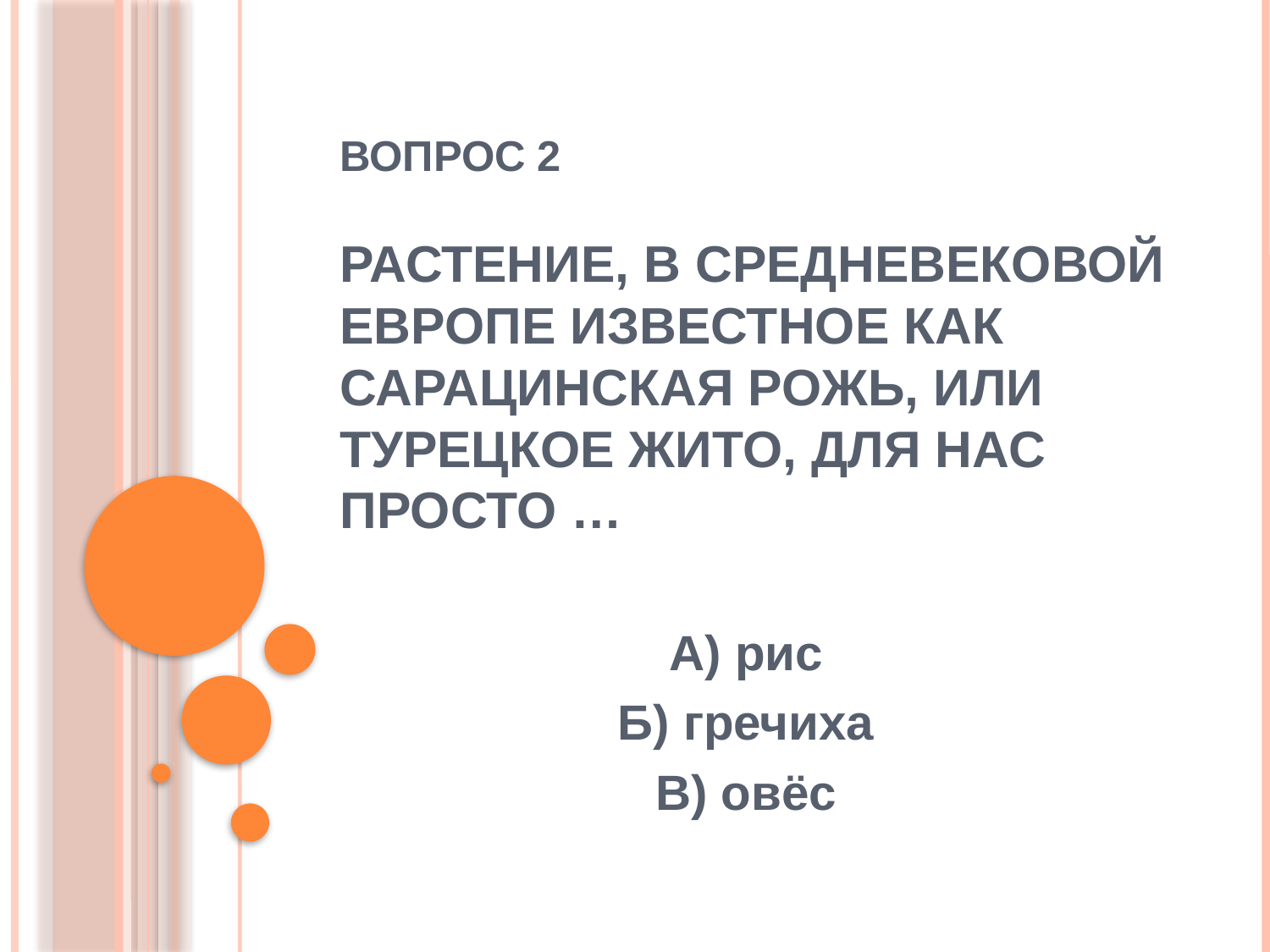

# Вопрос 2 Растение, в средневековой Европе известное как сарацинская рожь, или турецкое жито, для нас просто …
А) рис
Б) гречиха
В) овёс